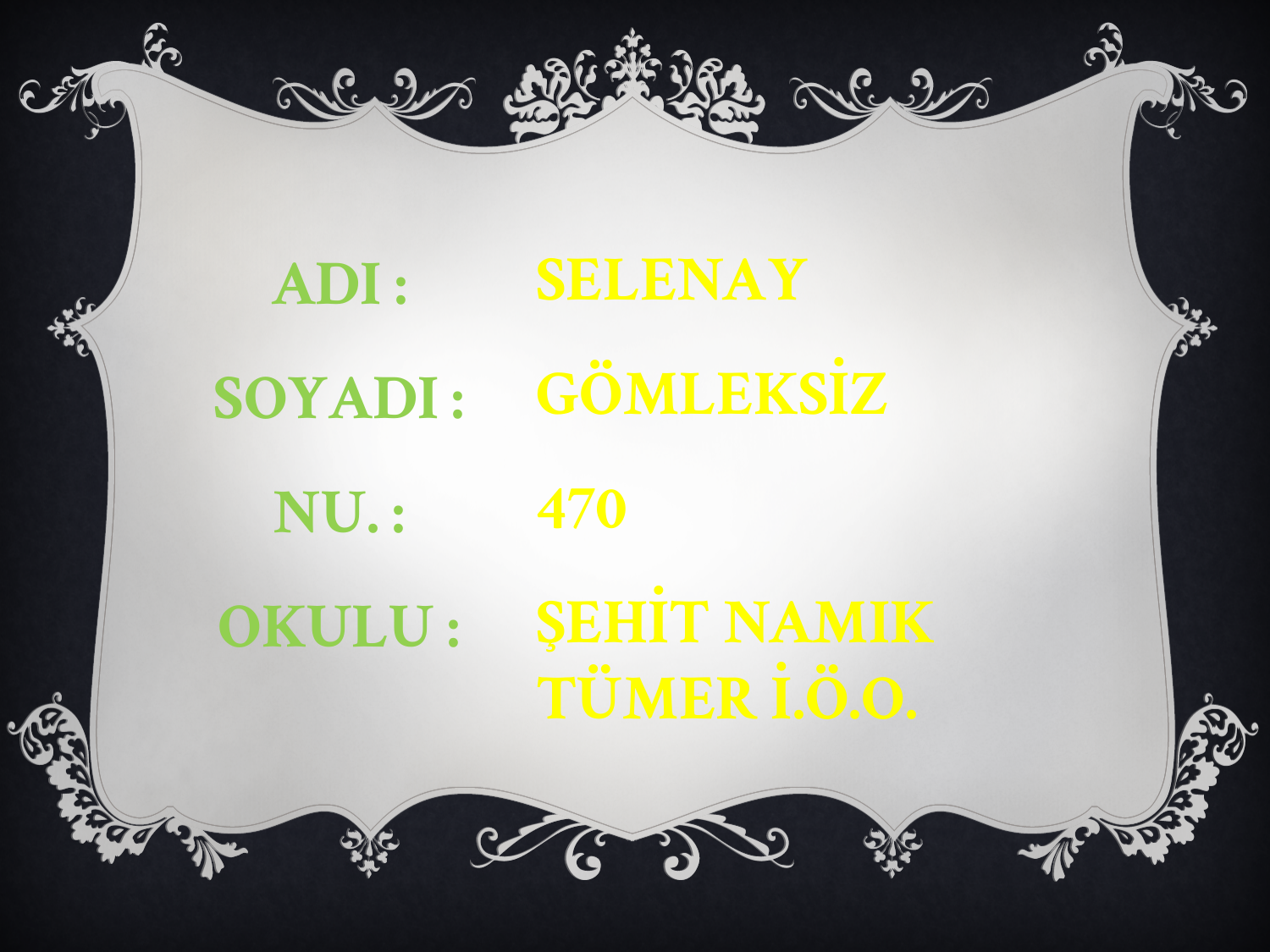

SELENAY
GÖMLEKSİZ
470
ŞEHİT NAMIK
TÜMER İ.Ö.O.
ADI :
SOYADI :
NU. :
OKULU :